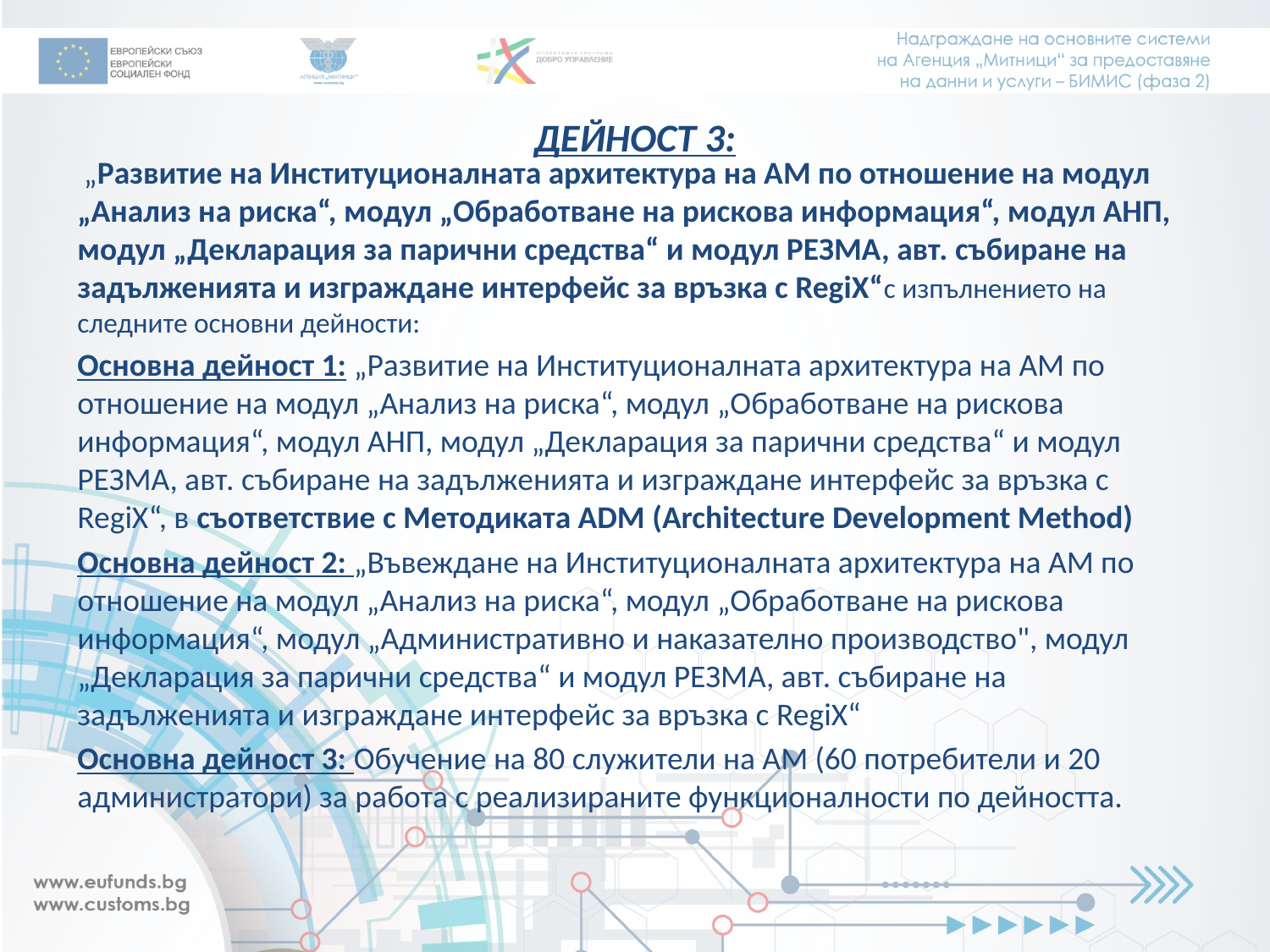

# ДЕЙНОСТ 3:
 „Развитие на Институционалната архитектура на АМ по отношение на модул „Анализ на риска“, модул „Обработване на рискова информация“, модул АНП, модул „Декларация за парични средства“ и модул РЕЗМА, авт. събиране на задълженията и изграждане интерфейс за връзка с RegiX“с изпълнението на следните основни дейности:
Основна дейност 1: „Развитие на Институционалната архитектура на АМ по отношение на модул „Анализ на риска“, модул „Обработване на рискова информация“, модул АНП, модул „Декларация за парични средства“ и модул РЕЗМА, авт. събиране на задълженията и изграждане интерфейс за връзка с RegiX“, в съответствие с Методиката ADM (Architecture Development Method)
Основна дейност 2: „Въвеждане на Институционалната архитектура на АМ по отношение на модул „Анализ на риска“, модул „Обработване на рискова информация“, модул „Административно и наказателно производство", модул „Декларация за парични средства“ и модул РЕЗМА, авт. събиране на задълженията и изграждане интерфейс за връзка с RegiX“
Основна дейност 3: Обучение на 80 служители на АМ (60 потребители и 20 администратори) за работа с реализираните функционалности по дейността.